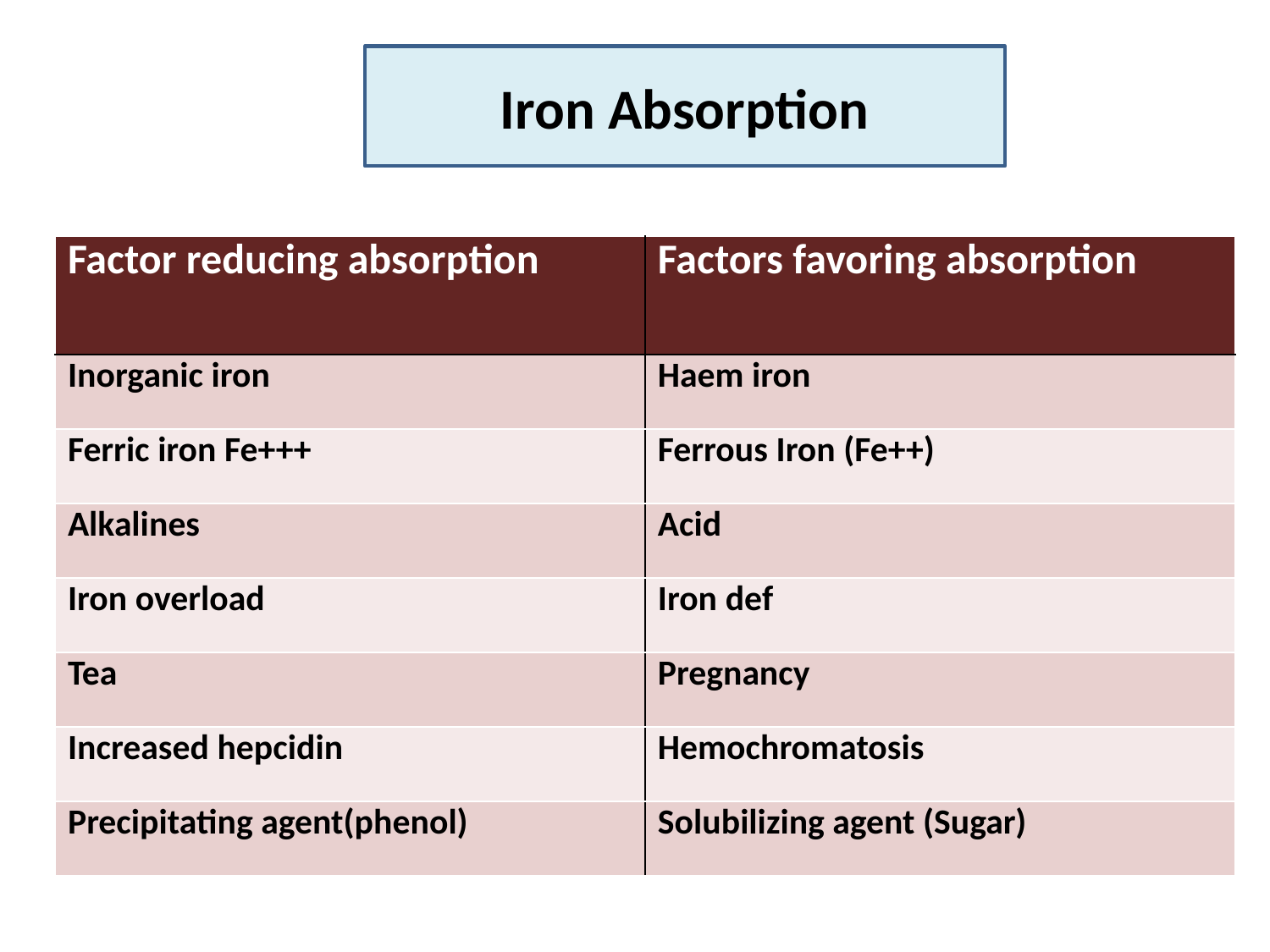

Iron Absorption
| Factor reducing absorption | Factors favoring absorption |
| --- | --- |
| Inorganic iron | Haem iron |
| Ferric iron Fe+++ | Ferrous Iron (Fe++) |
| Alkalines | Acid |
| Iron overload | Iron def |
| Tea | Pregnancy |
| Increased hepcidin | Hemochromatosis |
| Precipitating agent(phenol) | Solubilizing agent (Sugar) |